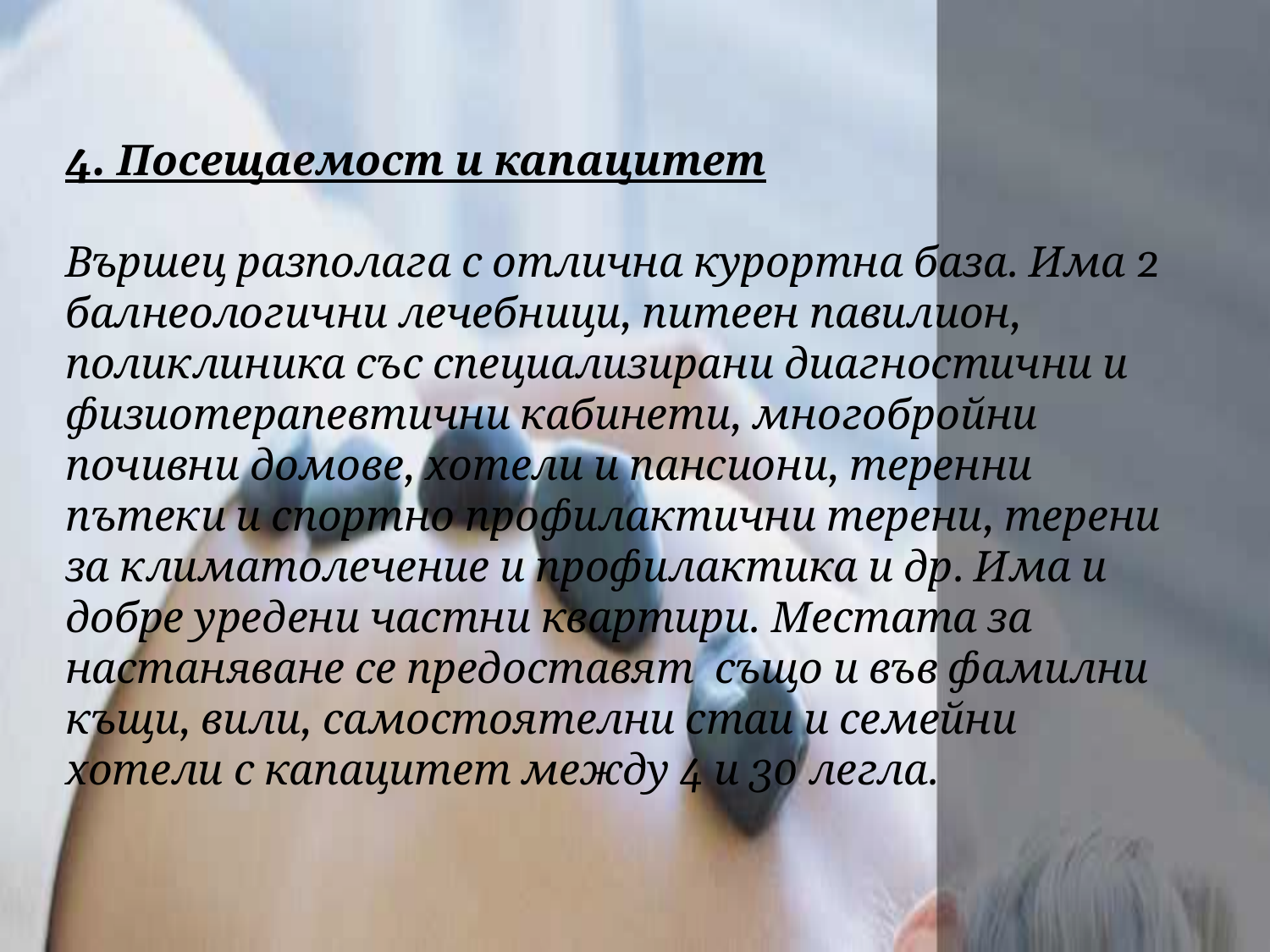

4. Посещаемост и капацитет
Вършец разполага с отлична курортна база. Има 2 балнеологични лечебници, питеен павилион, поликлиника със специализирани диагностични и физиотерапевтични кабинети, многобройни почивни домове, хотели и пансиони, теренни пътеки и спортно профилактични терени, терени за климатолечение и профилактика и др. Има и добре уредени частни квартири. Местата за настаняване се предоставят  също и във фамилни къщи, вили, самостоятелни стаи и семейни хотели с капацитет между 4 и 30 легла.